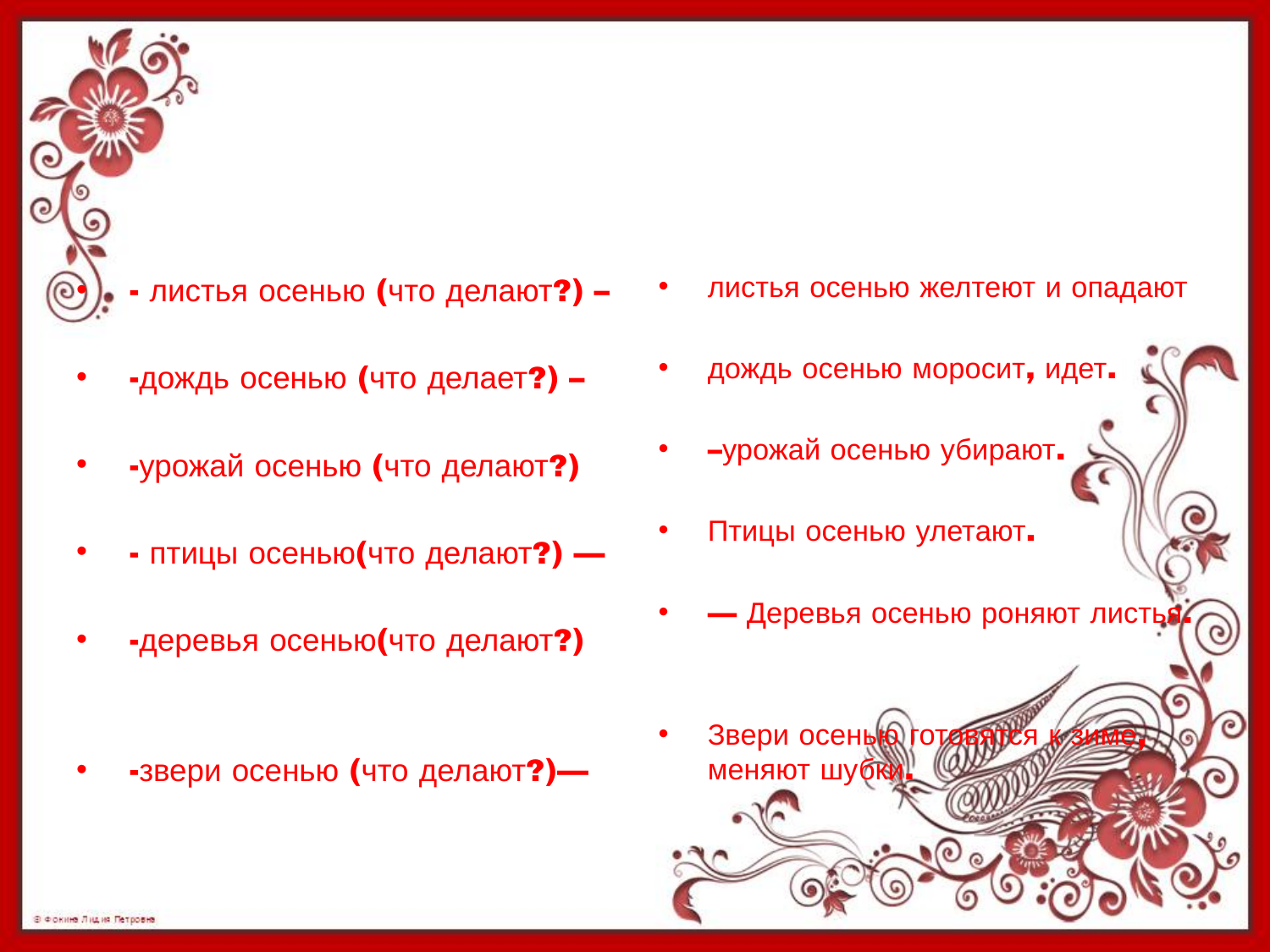

#

- листья осенью (что делают?) –

-дождь осенью (что делает?) –

-урожай осенью (что делают?)

- птицы осенью(что делают?) —

-деревья осенью(что делают?)

-звери осенью (что делают?)—

листья осенью желтеют и опадают

дождь осенью моросит, идет.

–урожай осенью убирают.

Птицы осенью улетают.

— Деревья осенью роняют листья.

Звери осенью готовятся к зиме, меняют шубки.